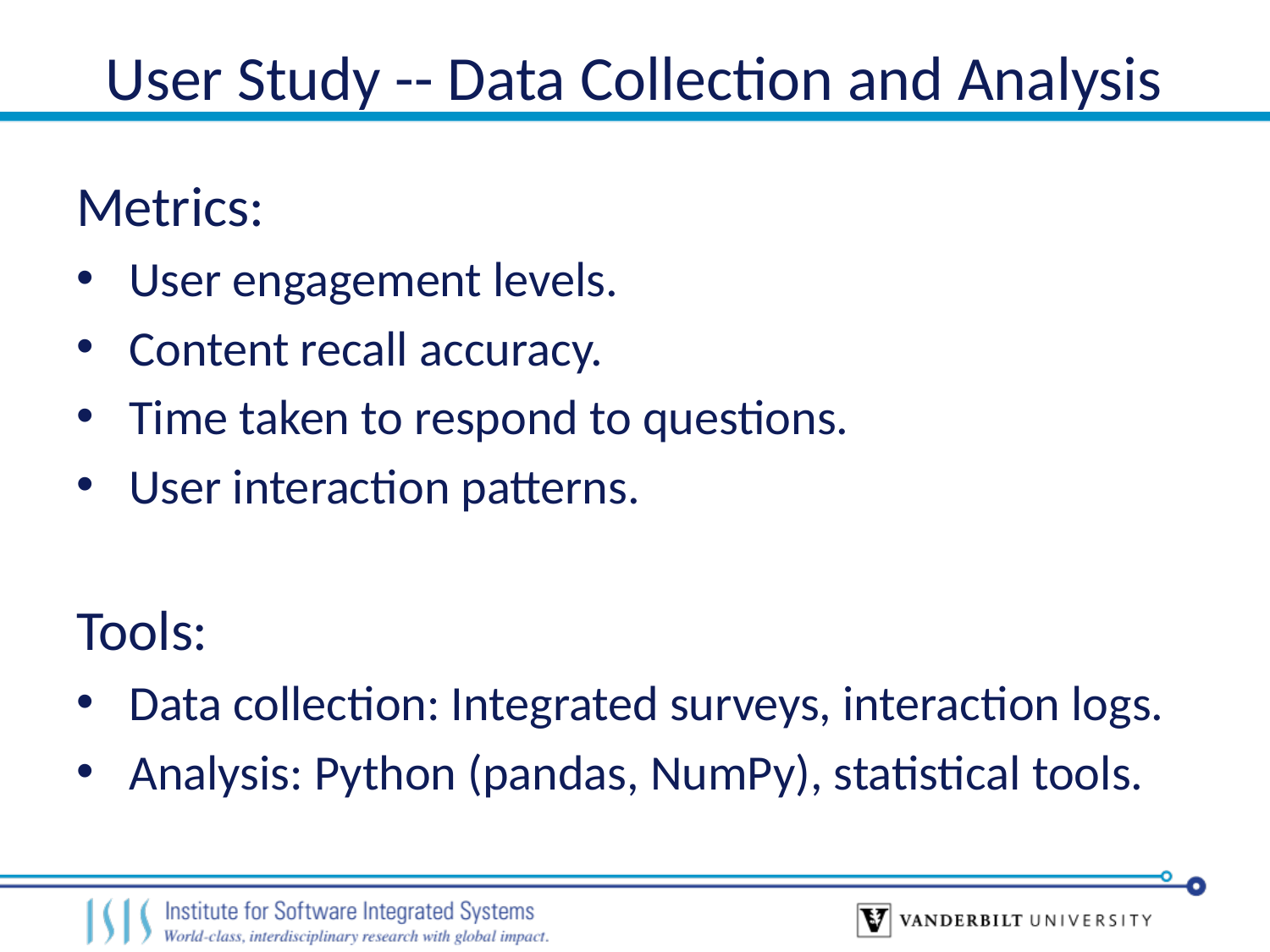

# User Study -- Data Collection and Analysis
Metrics:
User engagement levels.
Content recall accuracy.
Time taken to respond to questions.
User interaction patterns.

Tools:
Data collection: Integrated surveys, interaction logs.
Analysis: Python (pandas, NumPy), statistical tools.